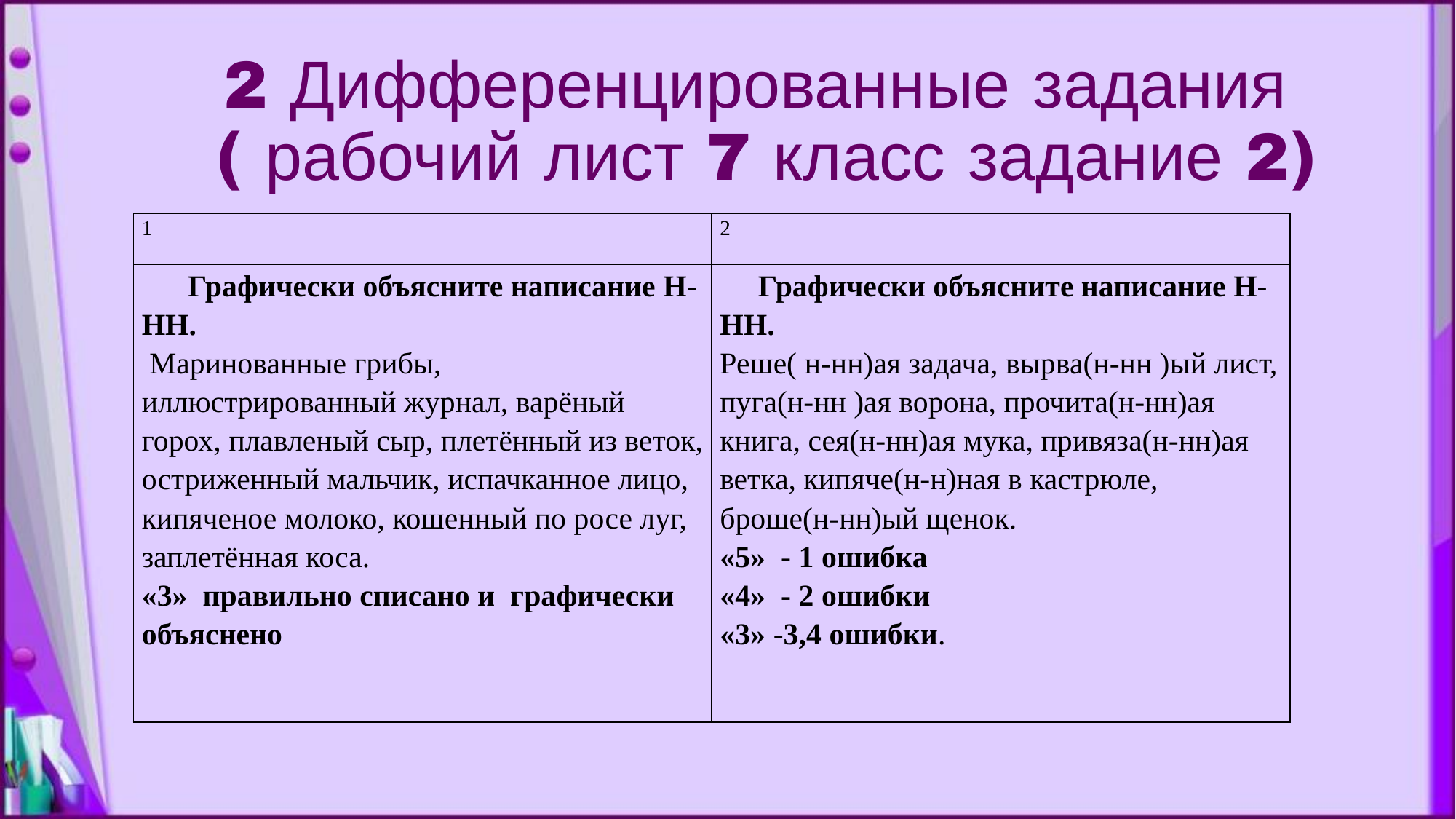

# 2 Дифференцированные задания ( рабочий лист 7 класс задание 2)
| 1 | 2 |
| --- | --- |
| Графически объясните написание Н-НН. Маринованные грибы, иллюстрированный журнал, варёный горох, плавленый сыр, плетённый из веток, остриженный мальчик, испачканное лицо, кипяченое молоко, кошенный по росе луг, заплетённая коса. «3» правильно списано и графически объяснено | Графически объясните написание Н-НН. Реше( н-нн)ая задача, вырва(н-нн )ый лист, пуга(н-нн )ая ворона, прочита(н-нн)ая книга, сея(н-нн)ая мука, привяза(н-нн)ая ветка, кипяче(н-н)ная в кастрюле, броше(н-нн)ый щенок. «5» - 1 ошибка «4» - 2 ошибки «3» -3,4 ошибки. |